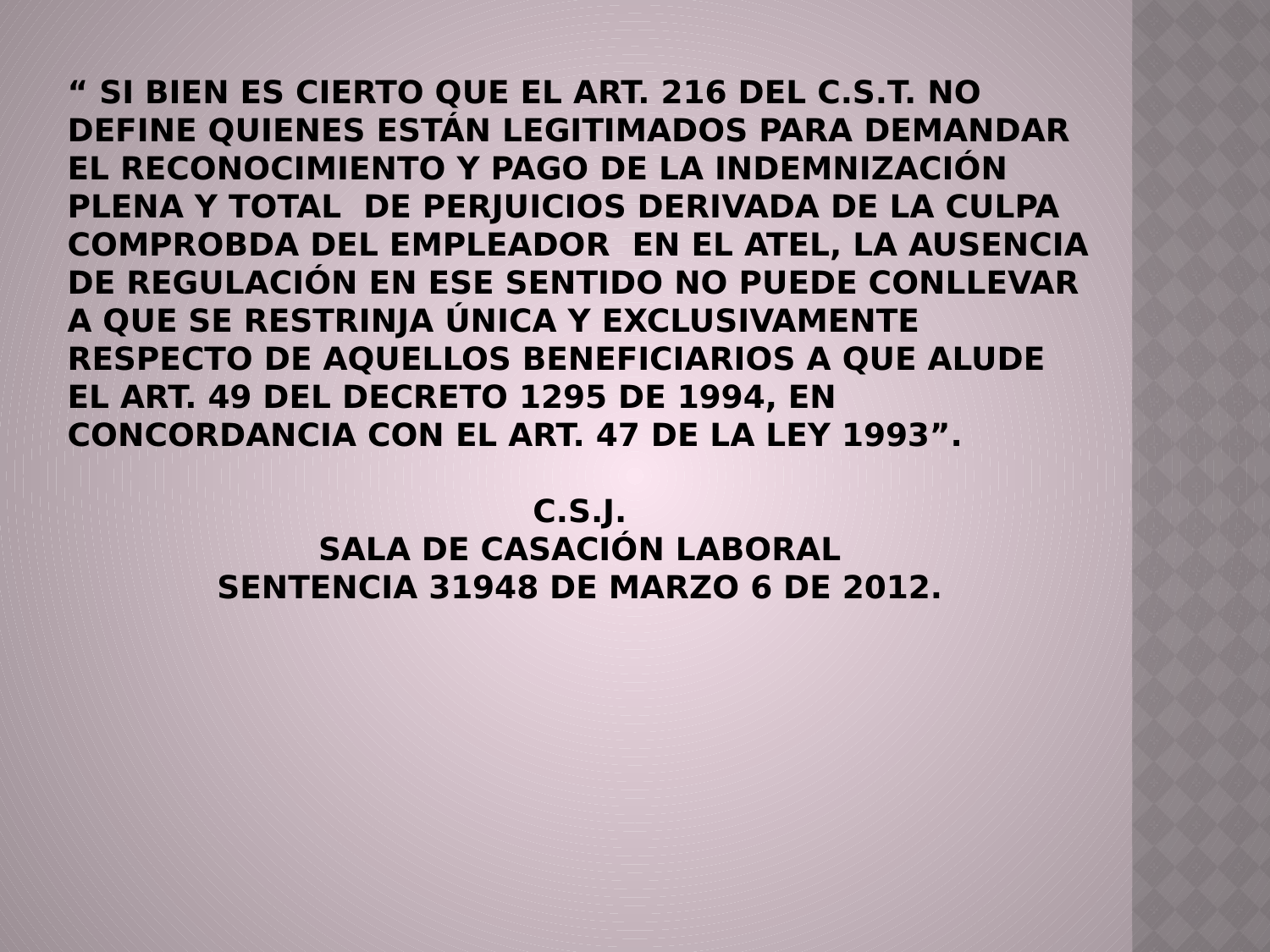

“ SI BIEN ES CIERTO QUE EL ART. 216 DEL C.S.T. NO DEFINE QUIENES ESTÁN LEGITIMADOS PARA DEMANDAR EL RECONOCIMIENTO Y PAGO DE LA INDEMNIZACIÓN PLENA Y TOTAL  DE PERJUICIOS DERIVADA DE LA CULPA COMPROBDA DEL EMPLEADOR  EN EL ATEL, LA AUSENCIA DE REGULACIÓN EN ESE SENTIDO NO PUEDE CONLLEVAR A QUE SE RESTRINJA ÚNICA Y EXCLUSIVAMENTE RESPECTO DE AQUELLOS BENEFICIARIOS A QUE ALUDE EL ART. 49 DEL DECRETO 1295 DE 1994, EN CONCORDANCIA CON EL ART. 47 DE LA LEY 1993”.

C.S.J.
SALA DE CASACIÓN LABORAL
SENTENCIA 31948 DE MARZO 6 DE 2012.